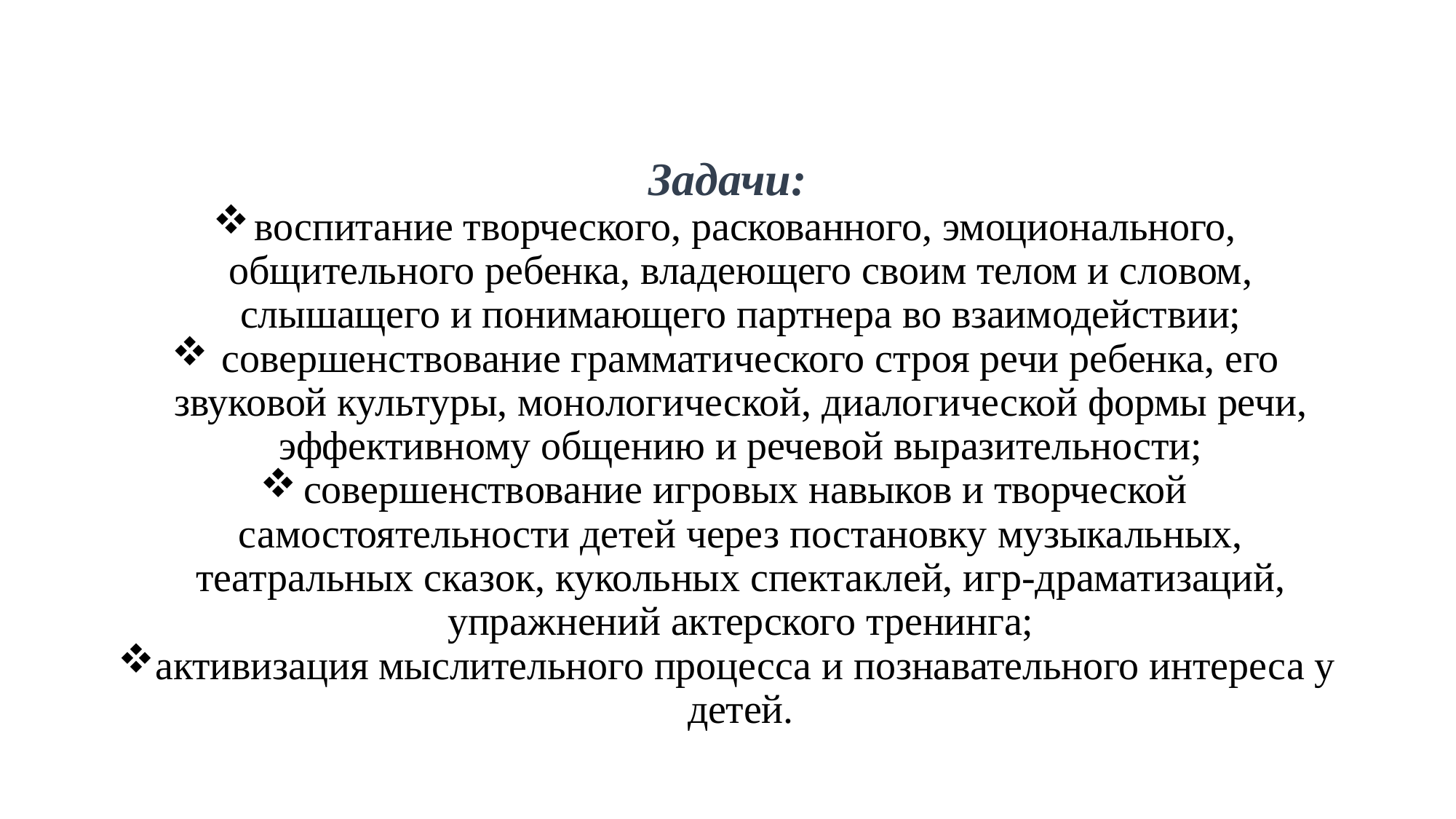

#
Задачи:
воспитание творческого, раскованного, эмоционального, общительного ребенка, владеющего своим телом и словом, слышащего и понимающего партнера во взаимодействии;
 совершенствование грамматического строя речи ребенка, его звуковой культуры, монологической, диалогической формы речи, эффективному общению и речевой выразительности;
совершенствование игровых навыков и творческой самостоятельности детей через постановку музыкальных, театральных сказок, кукольных спектаклей, игр-драматизаций, упражнений актерского тренинга;
активизация мыслительного процесса и познавательного интереса у детей.